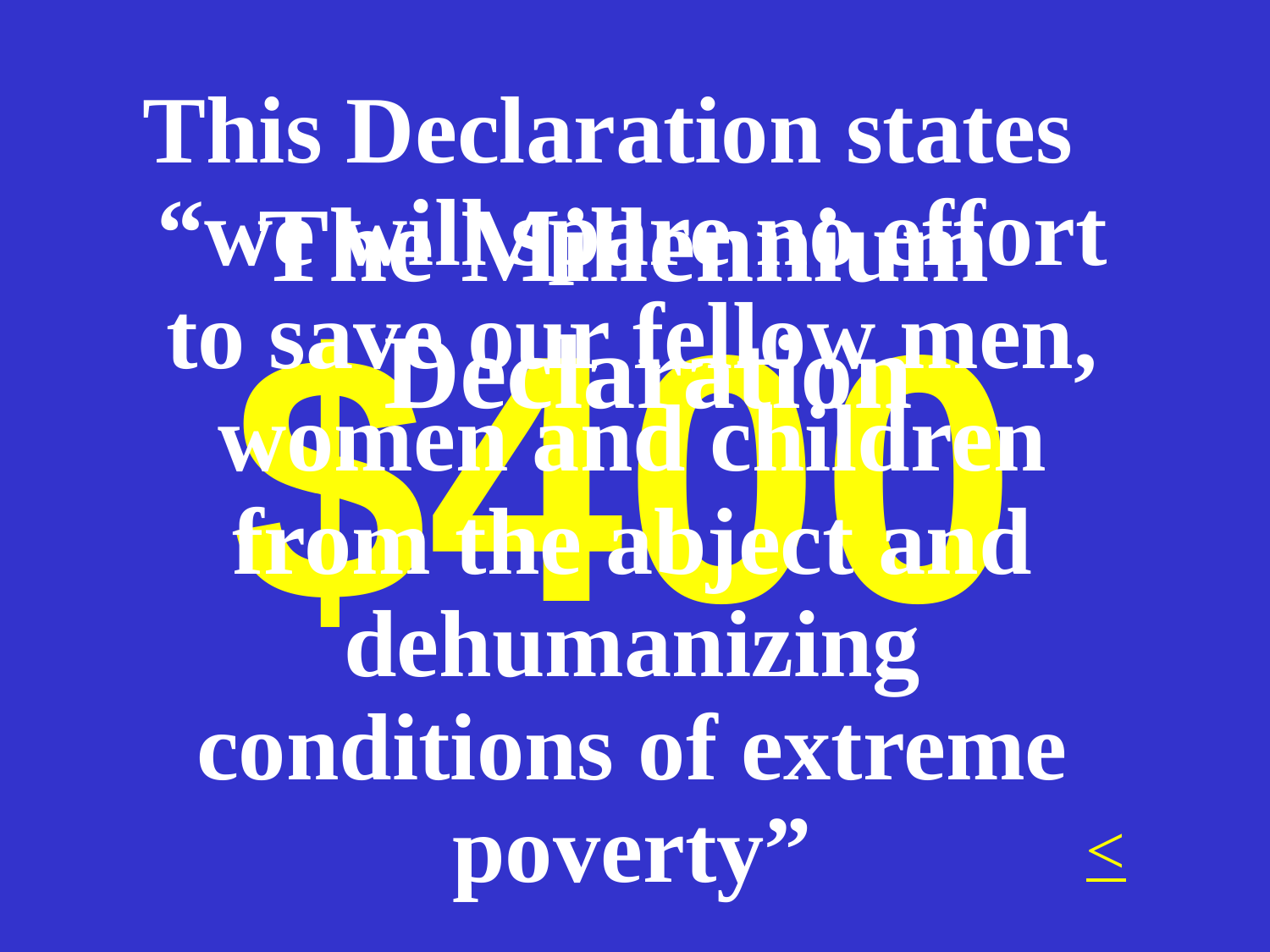

This Declaration states “we will spare no effort to save our fellow men, women and children from the abject and dehumanizing conditions of extreme poverty”
The Millennium Declaration
# $400
<